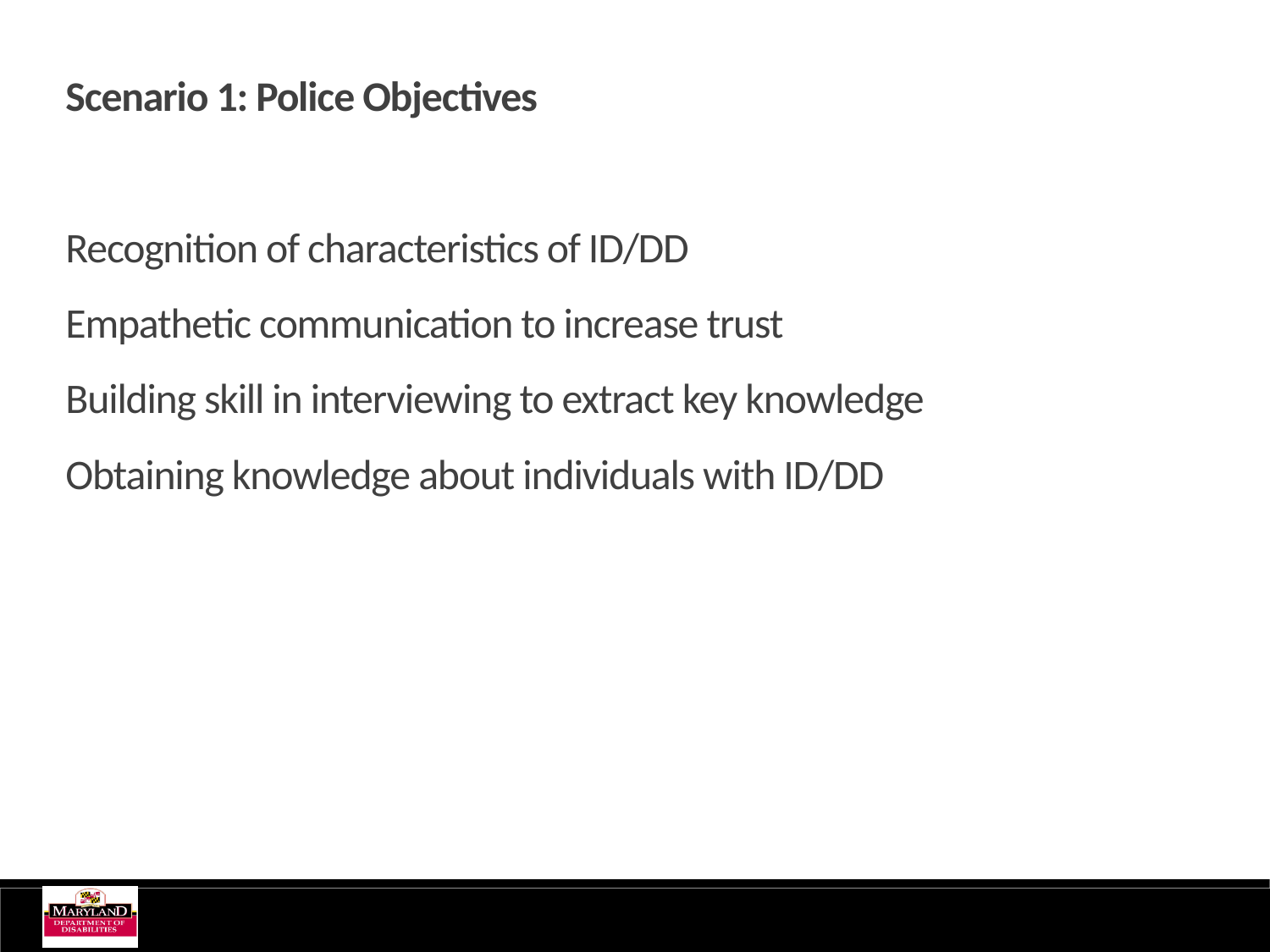

Scenario 1: Police Objectives
Recognition of characteristics of ID/DD
Empathetic communication to increase trust
Building skill in interviewing to extract key knowledge
Obtaining knowledge about individuals with ID/DD